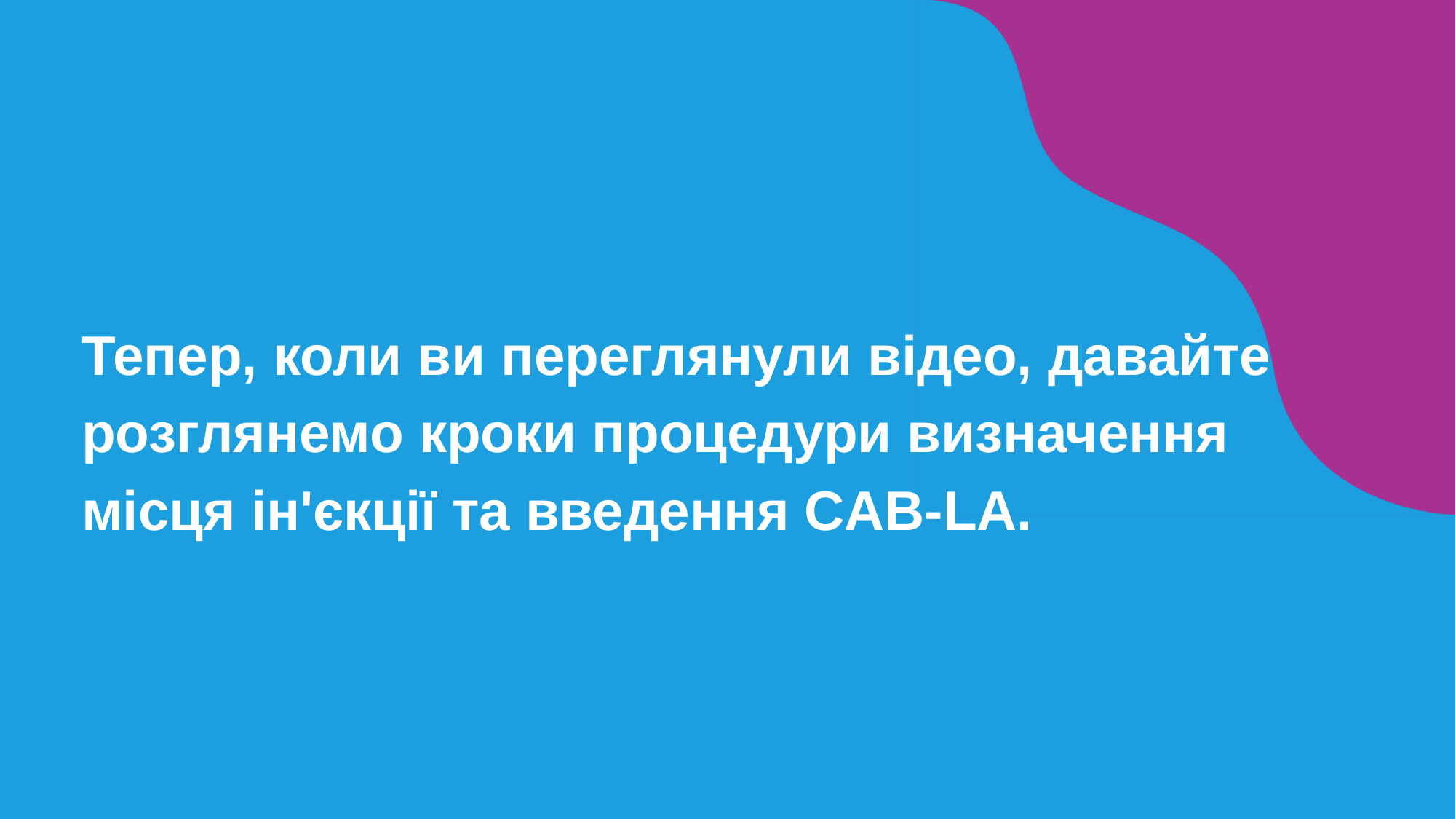

Тепер, коли ви переглянули відео, давайте розглянемо кроки процедури визначення місця ін'єкції та введення CAB-LA.